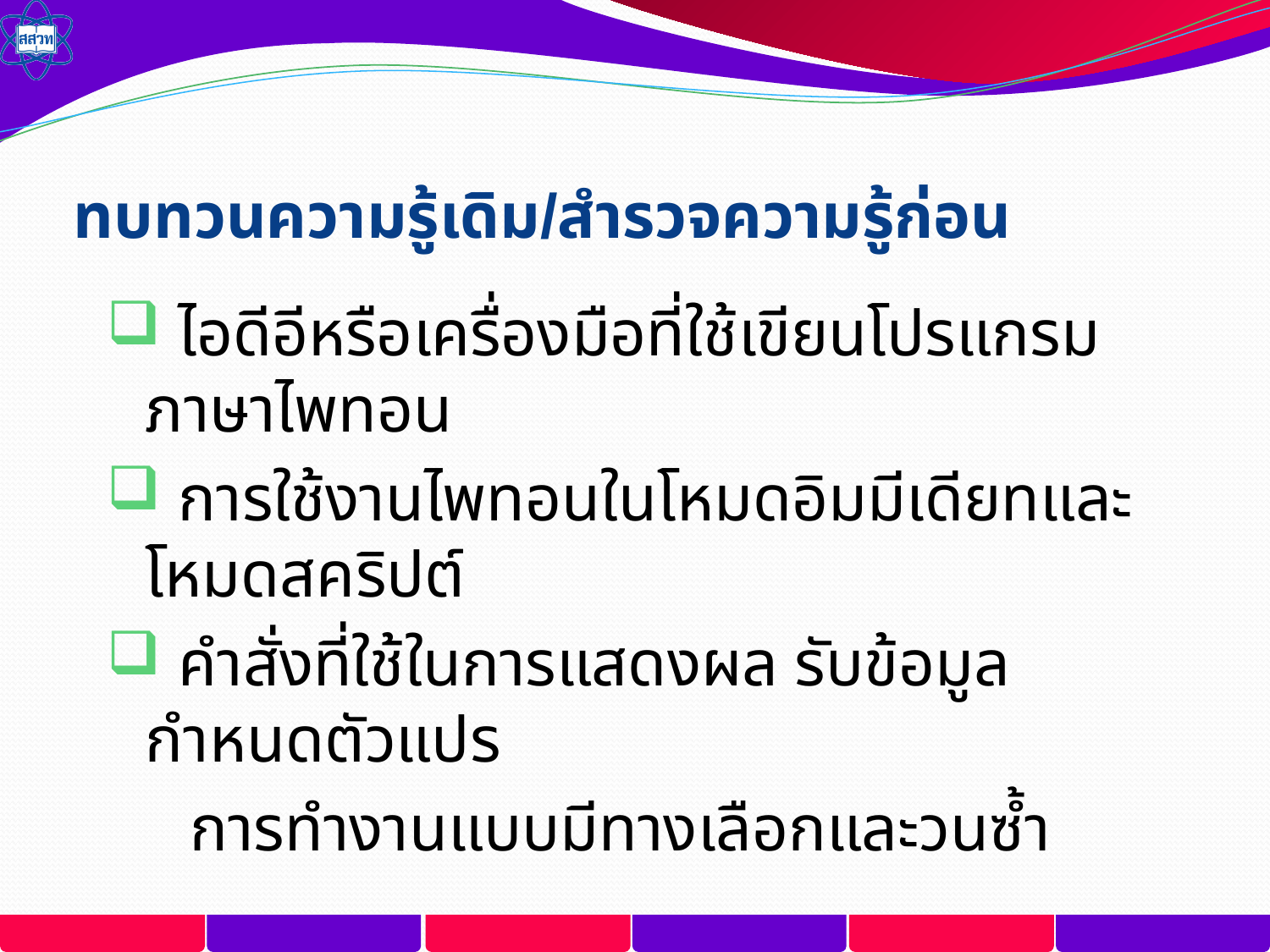

# ทบทวนความรู้เดิม/สำรวจความรู้ก่อน
 ไอดีอีหรือเครื่องมือที่ใช้เขียนโปรแกรมภาษาไพทอน
 การใช้งานไพทอนในโหมดอิมมีเดียทและโหมดสคริปต์
 คำสั่งที่ใช้ในการแสดงผล รับข้อมูล กำหนดตัวแปร
     การทำงานแบบมีทางเลือกและวนซ้ำ